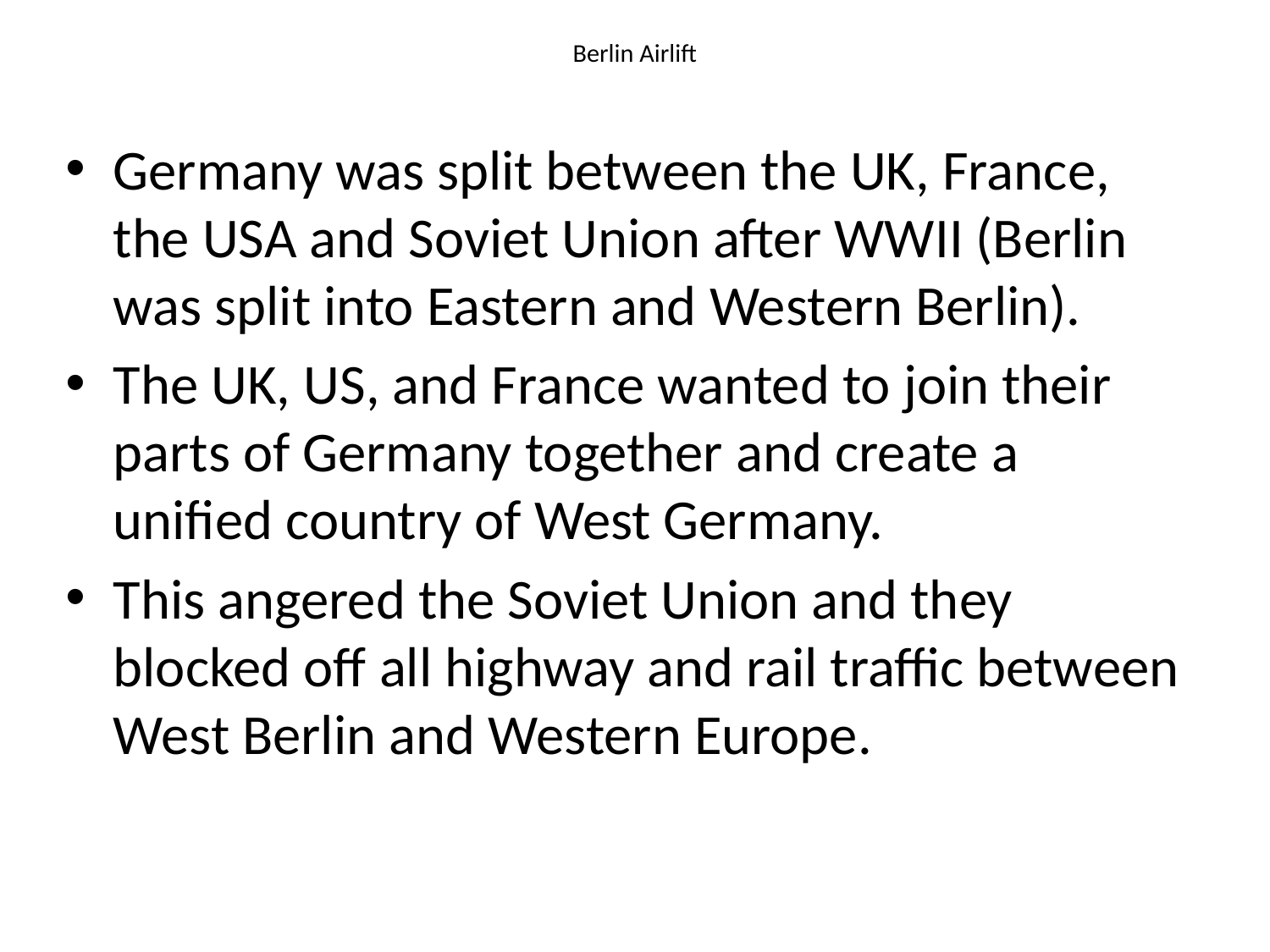

# Berlin Airlift
Germany was split between the UK, France, the USA and Soviet Union after WWII (Berlin was split into Eastern and Western Berlin).
The UK, US, and France wanted to join their parts of Germany together and create a unified country of West Germany.
This angered the Soviet Union and they blocked off all highway and rail traffic between West Berlin and Western Europe.